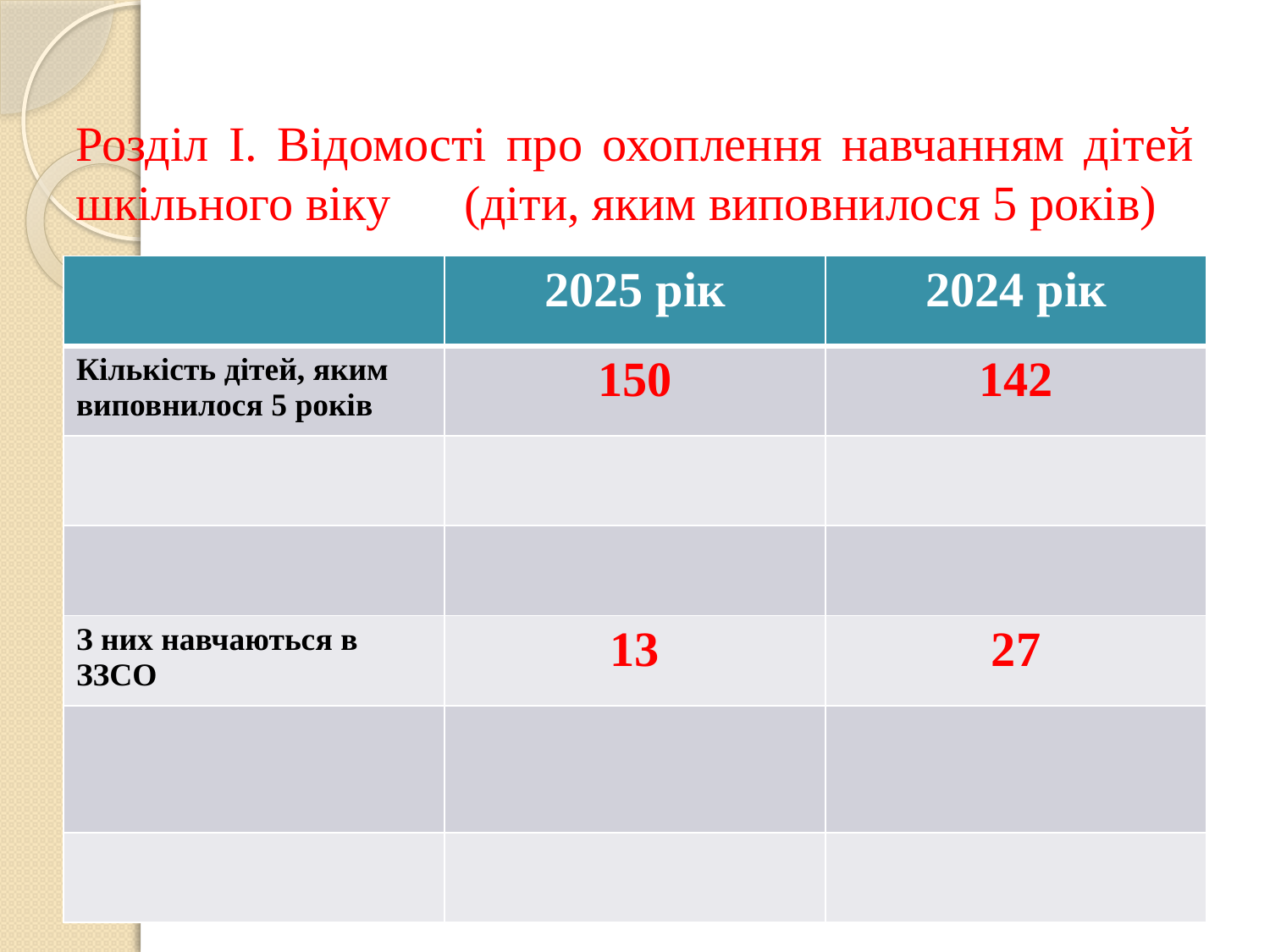

# Розділ І. Відомості про охоплення навчанням дітей шкільного віку      (діти, яким виповнилося 5 років)
|  | 2025 рік | 2024 рік |
| --- | --- | --- |
| Кількість дітей, яким виповнилося 5 років | 150 | 142 |
|  |  |  |
|  |  |  |
| З них навчаються в ЗЗСО | 13 | 27 |
|  |  |  |
|  |  |  |